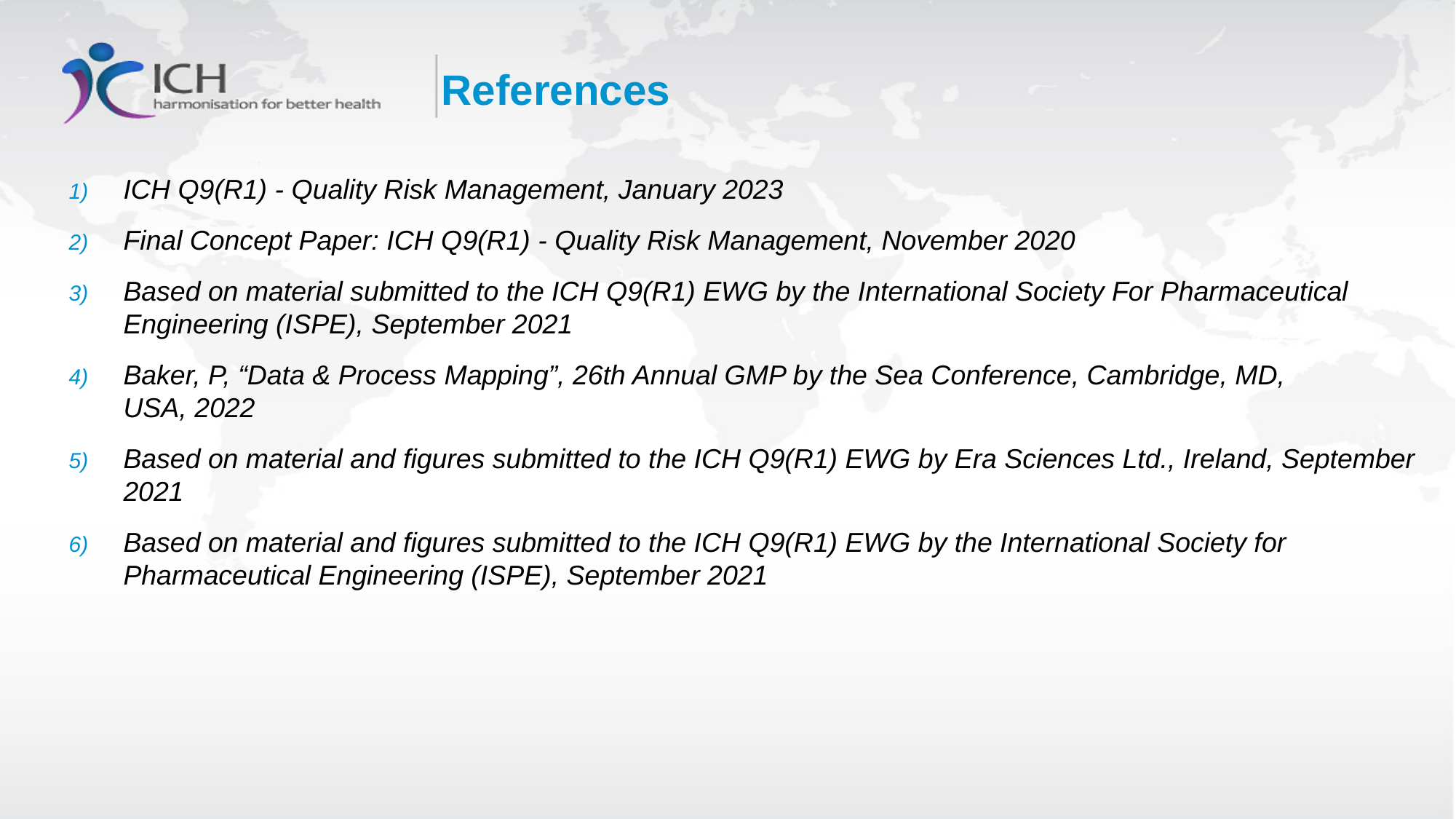

# References
ICH Q9(R1) - Quality Risk Management, January 2023
Final Concept Paper: ICH Q9(R1) - Quality Risk Management, November 2020
Based on material submitted to the ICH Q9(R1) EWG by the International Society For Pharmaceutical Engineering (ISPE), September 2021
Baker, P, “Data & Process Mapping”, 26th Annual GMP by the Sea Conference, Cambridge, MD, USA, 2022
Based on material and figures submitted to the ICH Q9(R1) EWG by Era Sciences Ltd., Ireland, September 2021
Based on material and figures submitted to the ICH Q9(R1) EWG by the International Society for Pharmaceutical Engineering (ISPE), September 2021